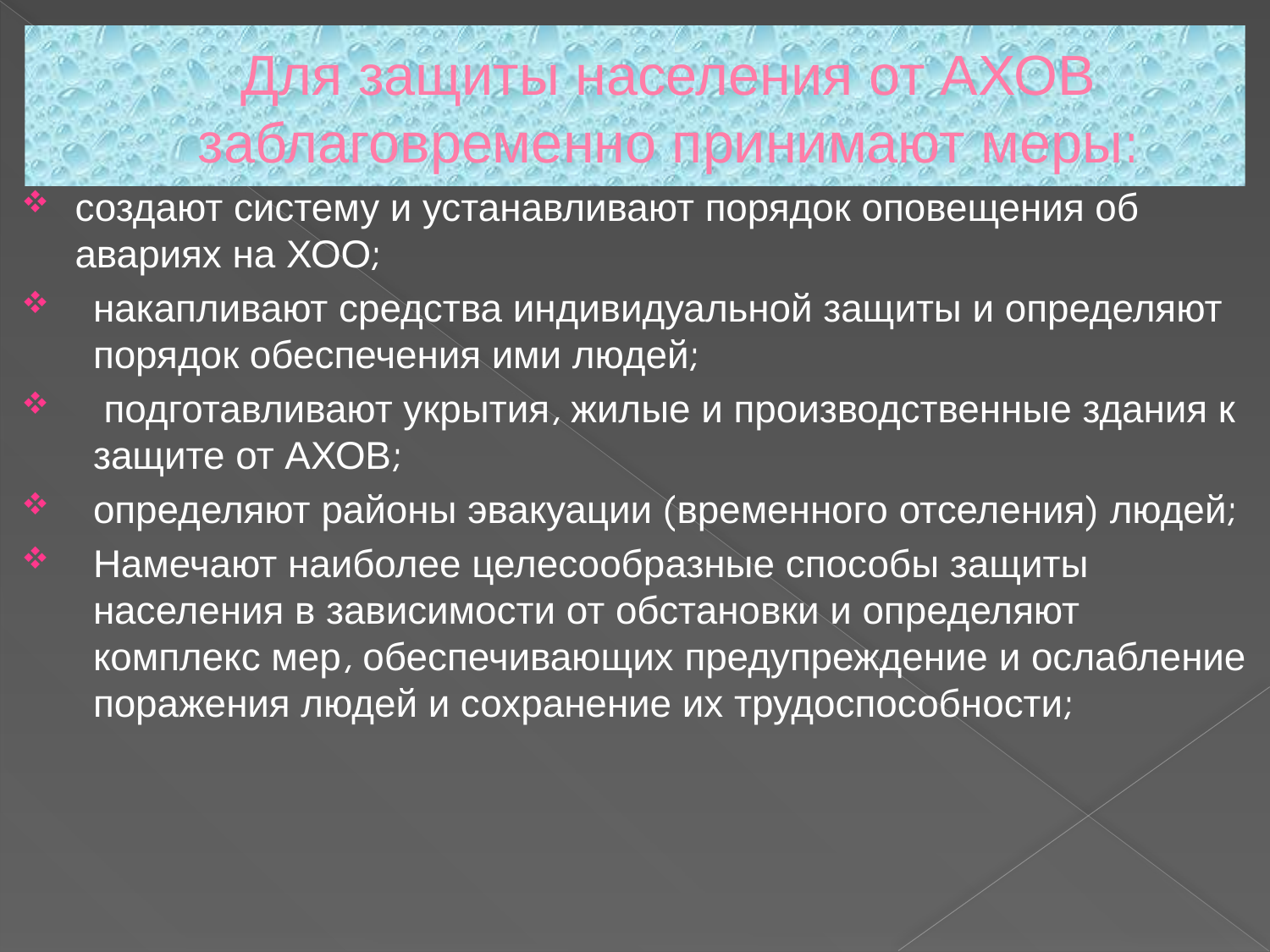

# Для защиты населения от АХОВ заблаговременно принимают меры:
создают систему и устанавливают порядок оповещения об авариях на ХОО;
накапливают средства индивидуальной защиты и определяют порядок обеспечения ими людей;
 подготавливают укрытия, жилые и производственные здания к защите от АХОВ;
определяют районы эвакуации (временного отселения) людей;
Намечают наиболее целесообразные способы защиты населения в зависимости от обстановки и определяют комплекс мер, обеспечивающих предупреждение и ослабление поражения людей и сохранение их трудоспособности;